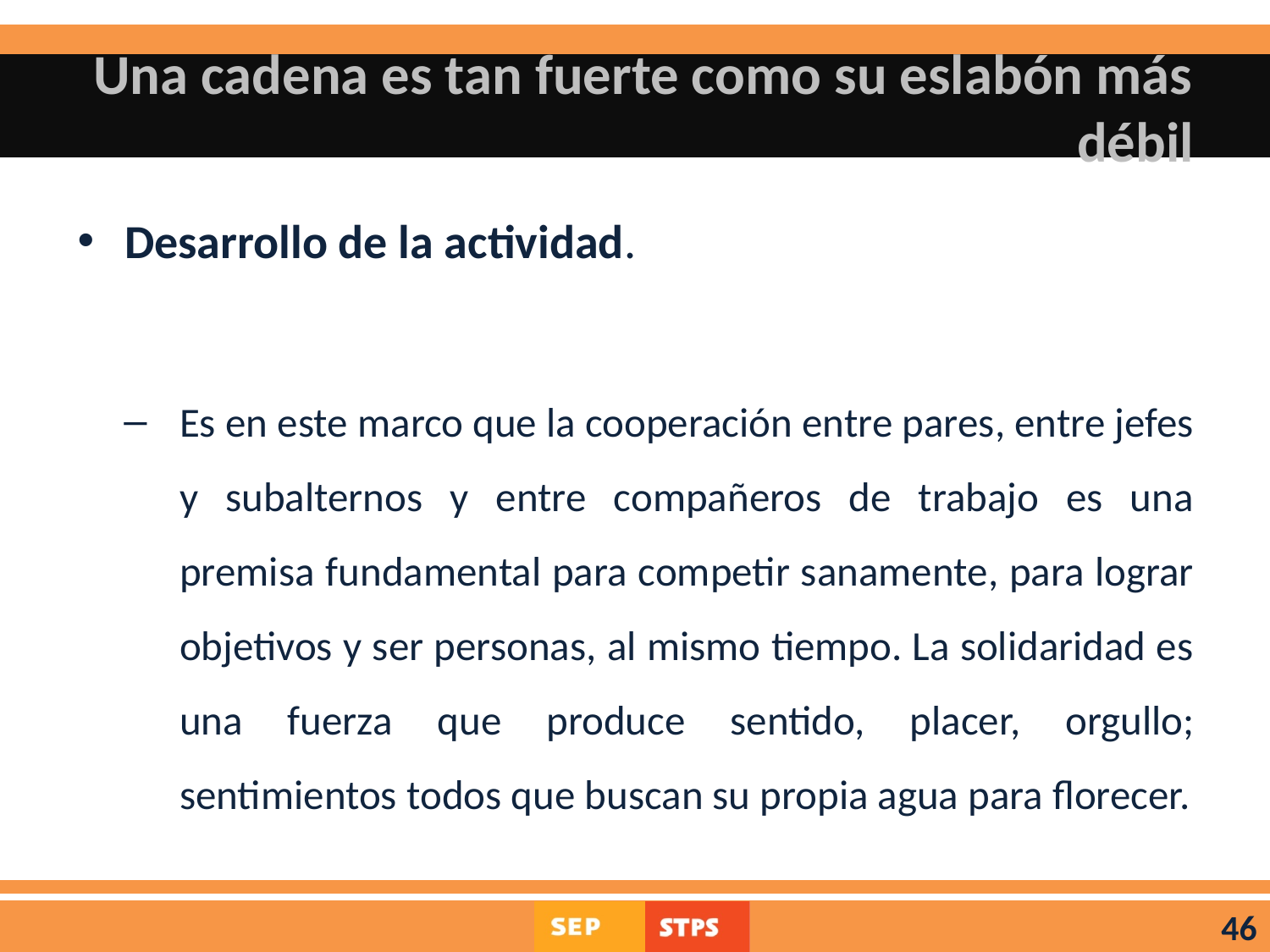

# Una cadena es tan fuerte como su eslabón más débil
Desarrollo de la actividad.

Es en este marco que la cooperación entre pares, entre jefes y subalternos y entre compañeros de trabajo es una premisa fundamental para competir sanamente, para lograr objetivos y ser personas, al mismo tiempo. La solidaridad es una fuerza que produce sentido, placer, orgullo; sentimientos todos que buscan su propia agua para florecer.
46